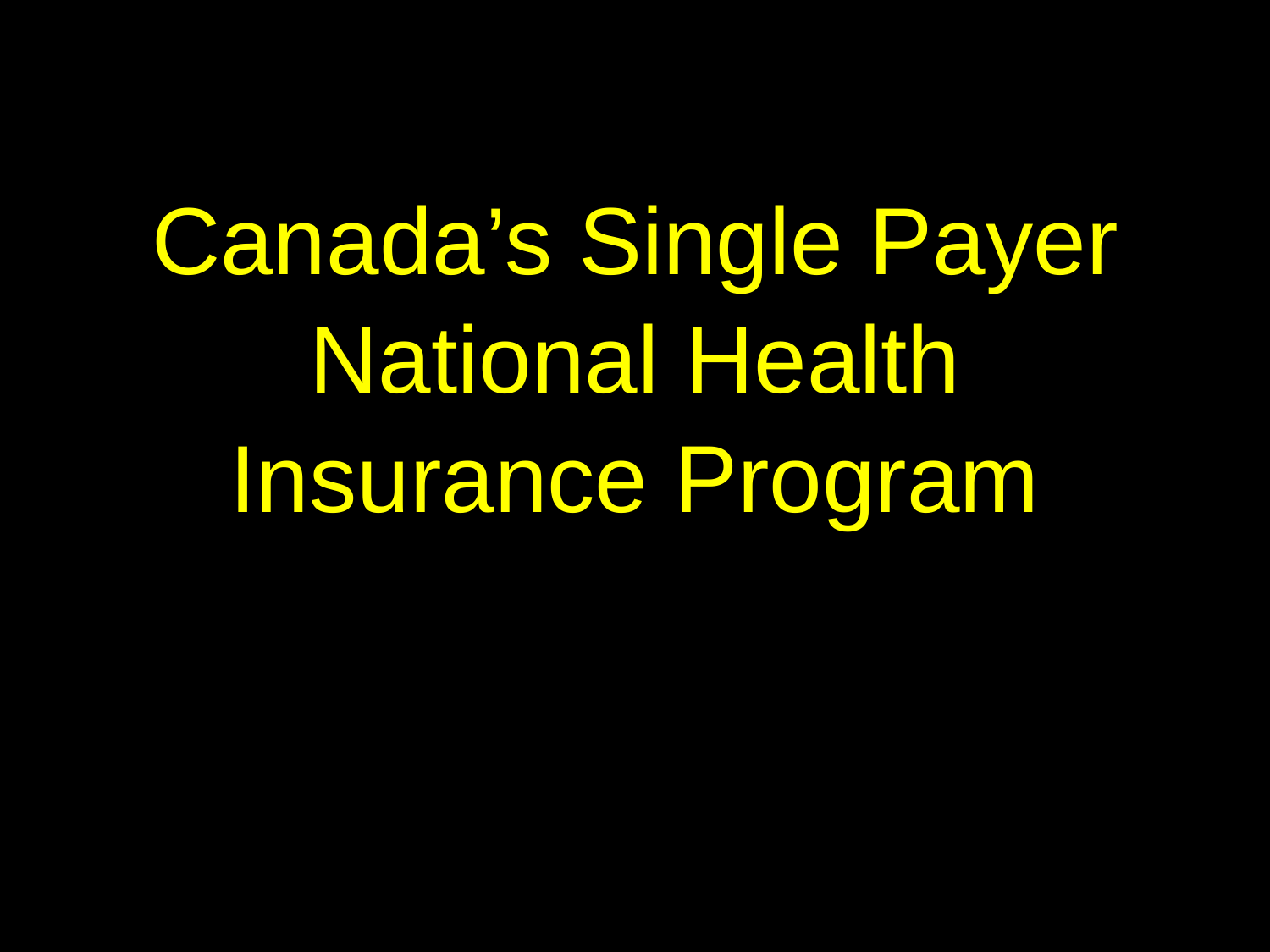

# Canada’s Single Payer National Health Insurance Program